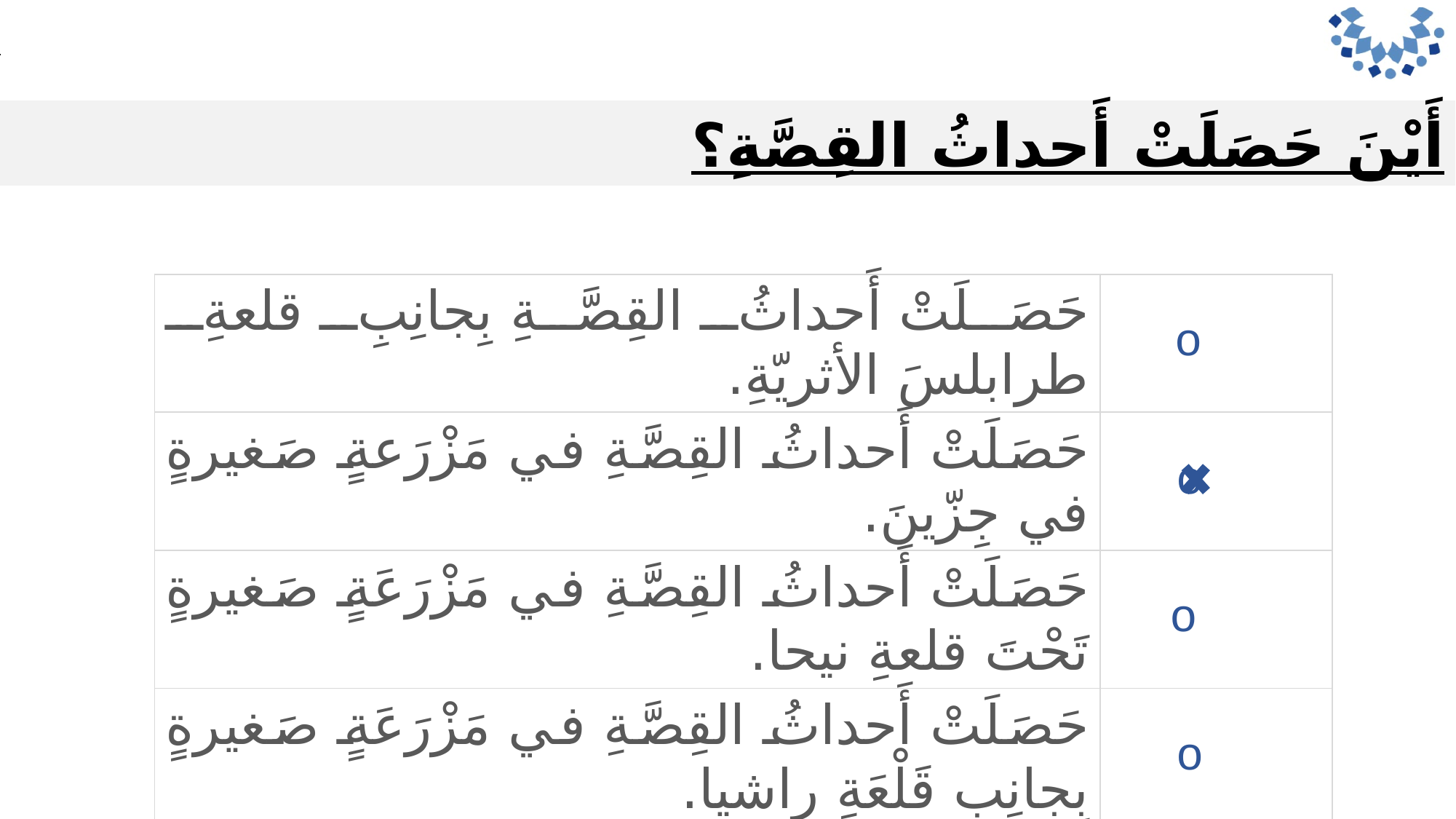

أَيْنَ حَصَلَتْ أَحداثُ القِصَّةِ؟
| حَصَلَتْ أَحداثُ القِصَّةِ بِجانِبِ قلعةِ طرابلسَ الأثريّةِ. |  |
| --- | --- |
| حَصَلَتْ أَحداثُ القِصَّةِ في مَزْرَعةٍ صَغيرةٍ في جِزّينَ. |  |
| حَصَلَتْ أَحداثُ القِصَّةِ في مَزْرَعَةٍ صَغيرةٍ تَحْتَ قلعةِ نيحا. |  |
| حَصَلَتْ أَحداثُ القِصَّةِ في مَزْرَعَةٍ صَغيرةٍ بِجانِبِ قَلْعَةِ راشيا. |  |